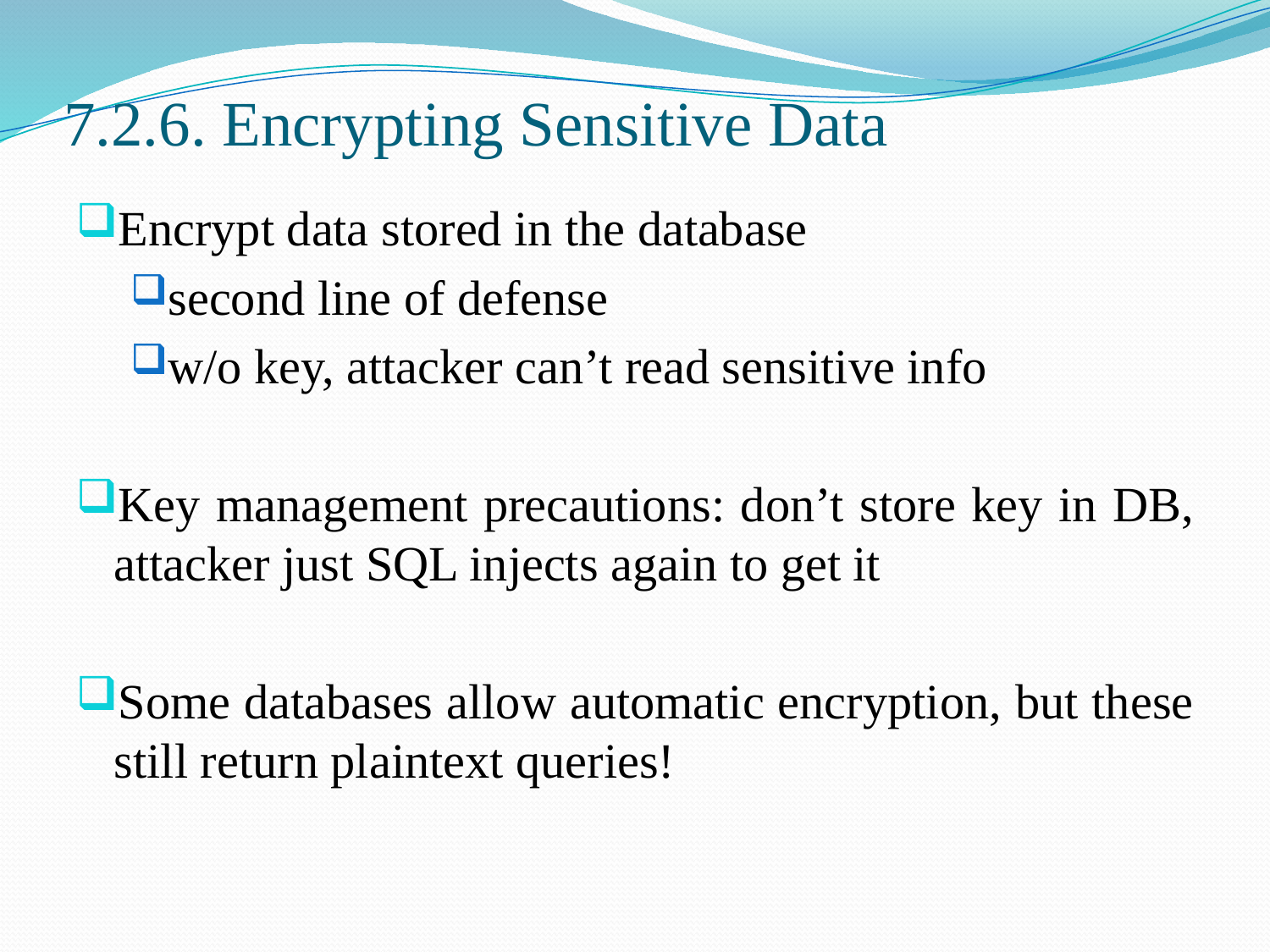

# 7.2.6. Encrypting Sensitive Data
Encrypt data stored in the database
second line of defense
w/o key, attacker can’t read sensitive info

Key management precautions: don’t store key in DB, attacker just SQL injects again to get it

Some databases allow automatic encryption, but these still return plaintext queries!